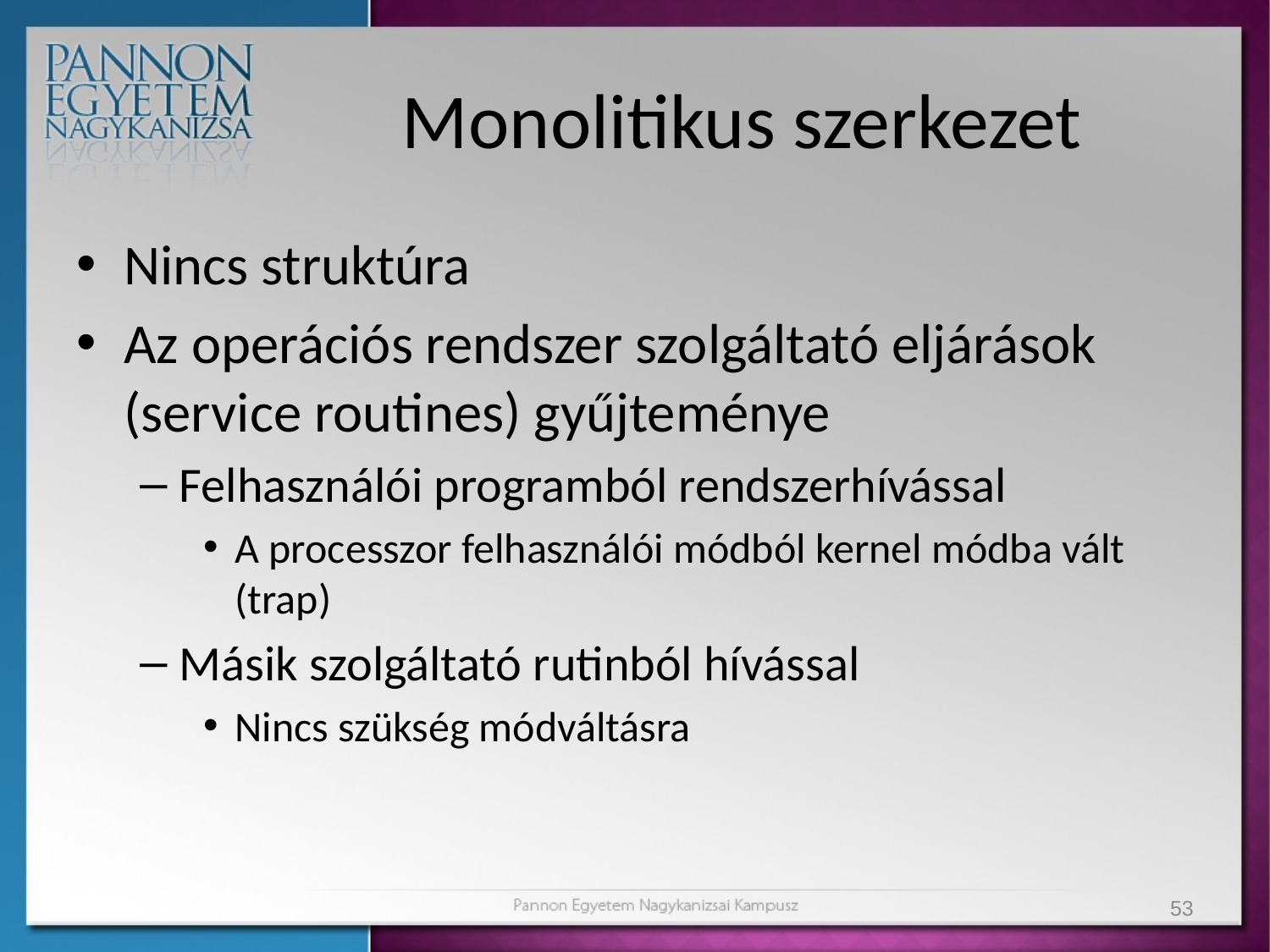

# Monolitikus szerkezet
Nincs struktúra
Az operációs rendszer szolgáltató eljárások (service routines) gyűjteménye
Felhasználói programból rendszerhívással
A processzor felhasználói módból kernel módba vált (trap)
Másik szolgáltató rutinból hívással
Nincs szükség módváltásra
53